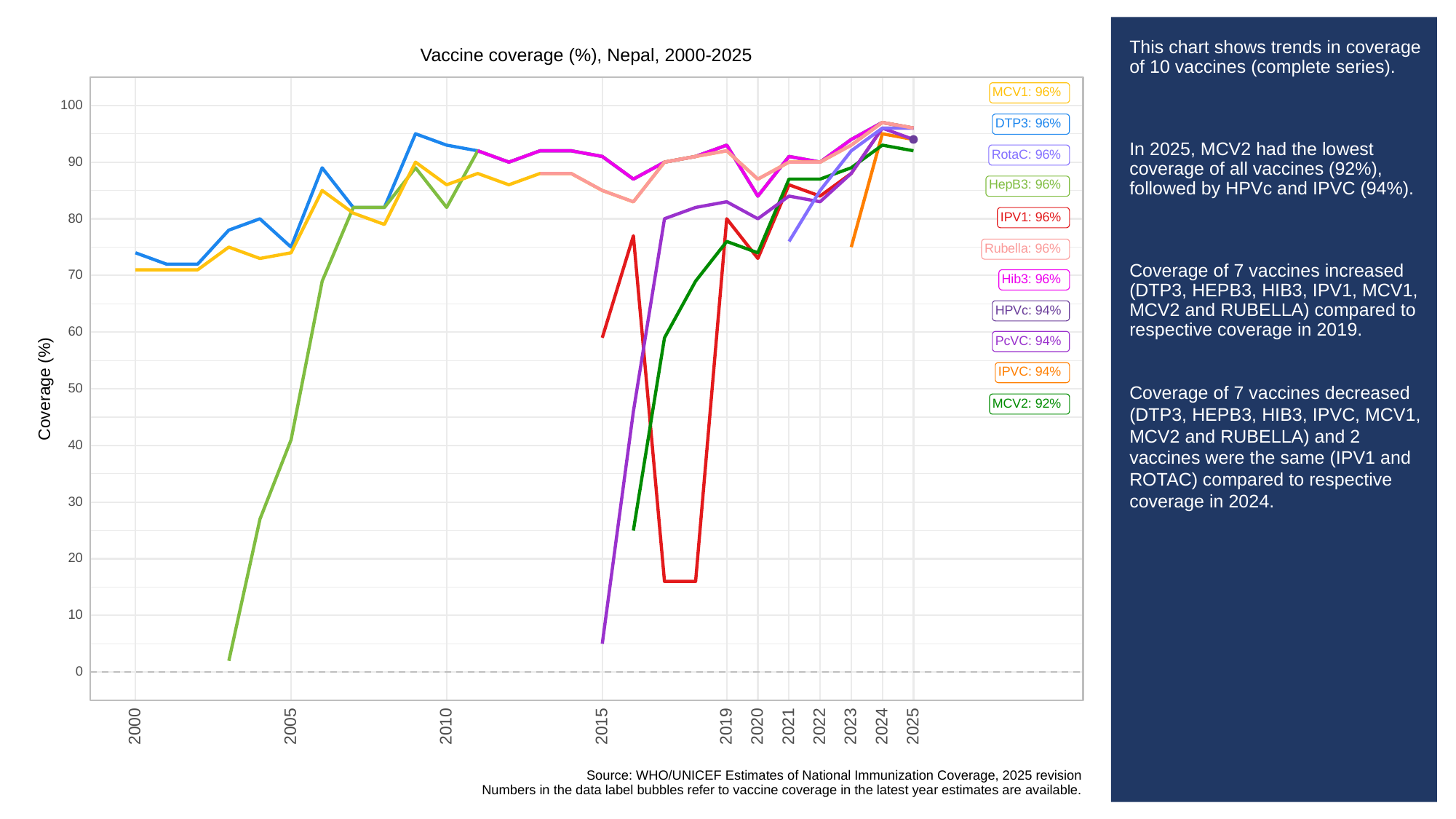

# This chart shows trends in coverage of 10 vaccines (complete series).

In 2025, MCV2 had the lowest coverage of all vaccines (92%), followed by HPVc and IPVC (94%).

Coverage of 7 vaccines increased (DTP3, HEPB3, HIB3, IPV1, MCV1, MCV2 and RUBELLA) compared to respective coverage in 2019.

Coverage of 7 vaccines decreased (DTP3, HEPB3, HIB3, IPVC, MCV1, MCV2 and RUBELLA) and 2 vaccines were the same (IPV1 and ROTAC) compared to respective coverage in 2024.

Vaccine coverage (%), Nepal, 2000-2025

MCV1: 96%

100

DTP3: 96%

RotaC: 96%

90

HepB3: 96%

IPV1: 96%
80

Rubella: 96%

70
Hib3: 96%

HPVc: 94%
60

PcVC: 94%

IPVC: 94%
Coverage (%)
50

MCV2: 92%

40

30

20

10

0

2023
2000
2005
2010
2015
2019
2020
2021
2022
2024
2025
Source: WHO/UNICEF Estimates of National Immunization Coverage, 2025 revision
Numbers in the data label bubbles refer to vaccine coverage in the latest year estimates are available.